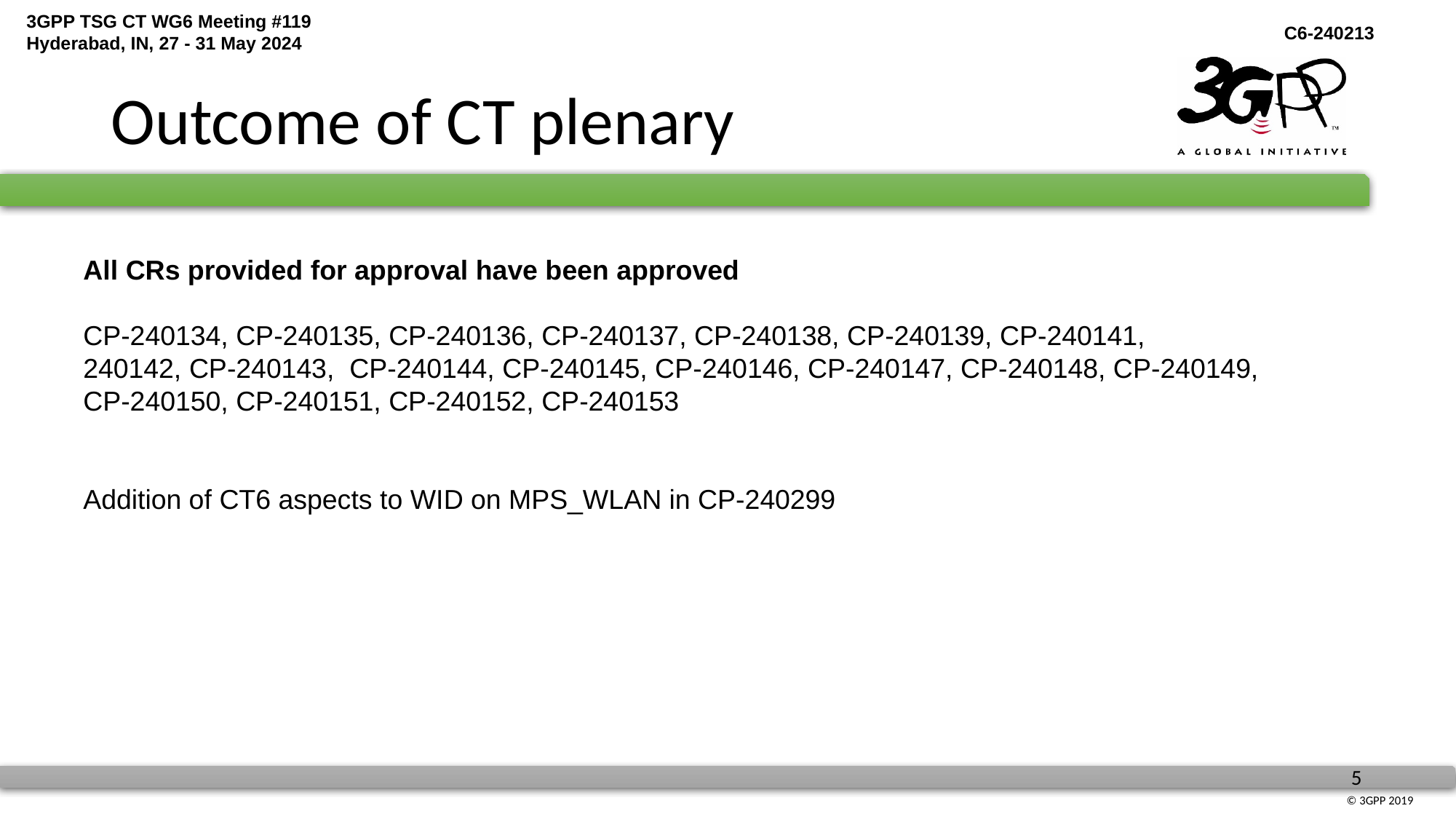

# Outcome of CT plenary
All CRs provided for approval have been approved

CP-240134, CP-240135, CP-240136, CP-240137, CP-240138, CP-240139, CP-240141,
240142, CP-240143,  CP-240144, CP-240145, CP-240146, CP-240147, CP-240148, CP-240149,  CP-240150, CP-240151, CP-240152, CP-240153

Addition of CT6 aspects to WID on MPS_WLAN in CP-240299